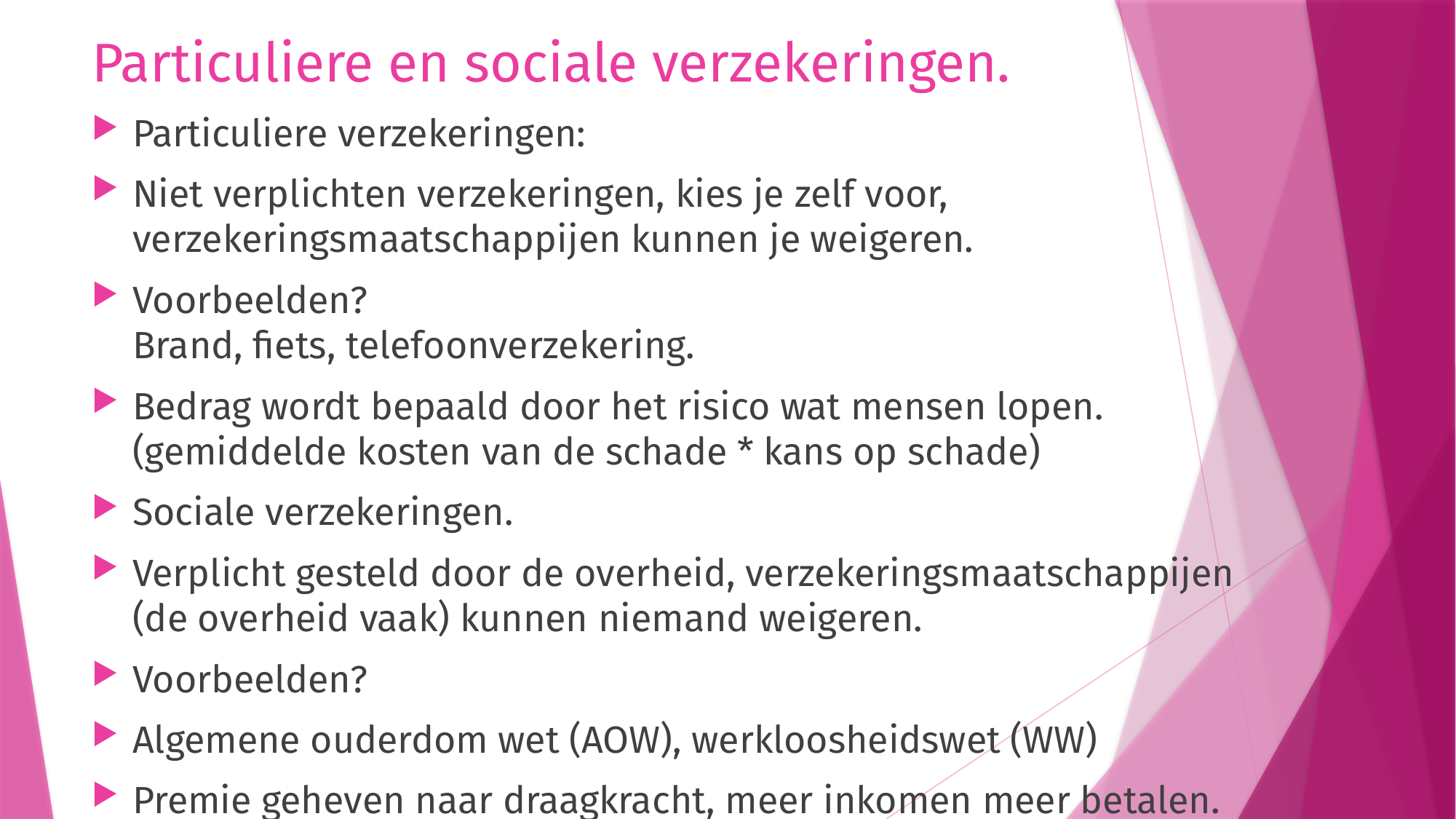

# Particuliere en sociale verzekeringen.
Particuliere verzekeringen:
Niet verplichten verzekeringen, kies je zelf voor, verzekeringsmaatschappijen kunnen je weigeren.
Voorbeelden?
Brand, fiets, telefoonverzekering.
Bedrag wordt bepaald door het risico wat mensen lopen. (gemiddelde kosten van de schade * kans op schade)
Sociale verzekeringen.
Verplicht gesteld door de overheid, verzekeringsmaatschappijen (de overheid vaak) kunnen niemand weigeren.
Voorbeelden?
Algemene ouderdom wet (AOW), werkloosheidswet (WW)
Premie geheven naar draagkracht, meer inkomen meer betalen.